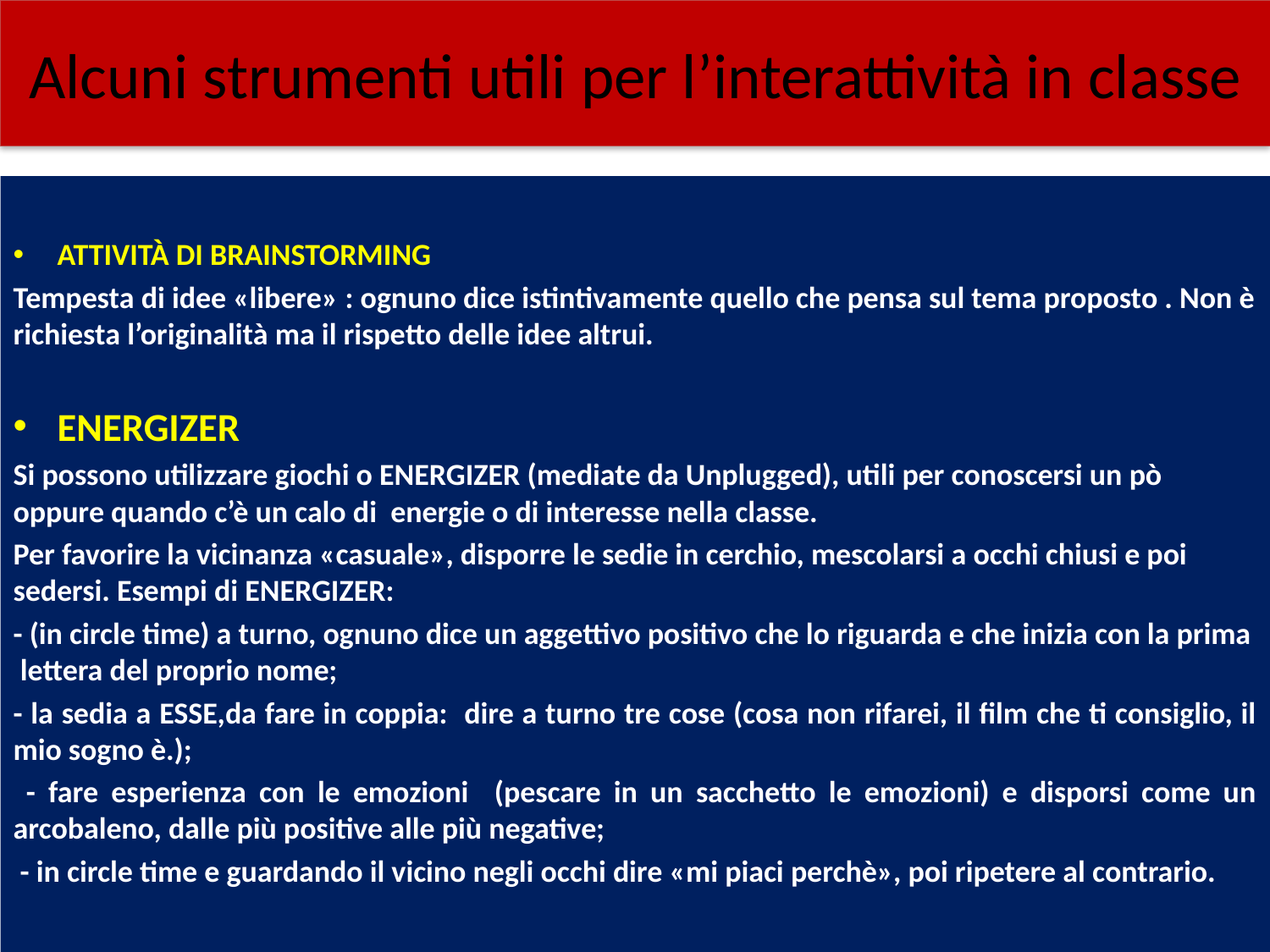

Alcuni strumenti utili per l’interattività in classe

ATTIVITÀ DI BRAINSTORMING
Tempesta di idee «libere» : ognuno dice istintivamente quello che pensa sul tema proposto . Non è richiesta l’originalità ma il rispetto delle idee altrui.

ENERGIZER
Si possono utilizzare giochi o ENERGIZER (mediate da Unplugged), utili per conoscersi un pò oppure quando c’è un calo di  energie o di interesse nella classe.
Per favorire la vicinanza «casuale», disporre le sedie in cerchio, mescolarsi a occhi chiusi e poi sedersi. Esempi di ENERGIZER:
- (in circle time) a turno, ognuno dice un aggettivo positivo che lo riguarda e che inizia con la prima  lettera del proprio nome;
- la sedia a ESSE,da fare in coppia:  dire a turno tre cose (cosa non rifarei, il film che ti consiglio, il mio sogno è.);
 - fare esperienza con le emozioni  (pescare in un sacchetto le emozioni) e disporsi come un arcobaleno, dalle più positive alle più negative;
 - in circle time e guardando il vicino negli occhi dire «mi piaci perchè», poi ripetere al contrario.